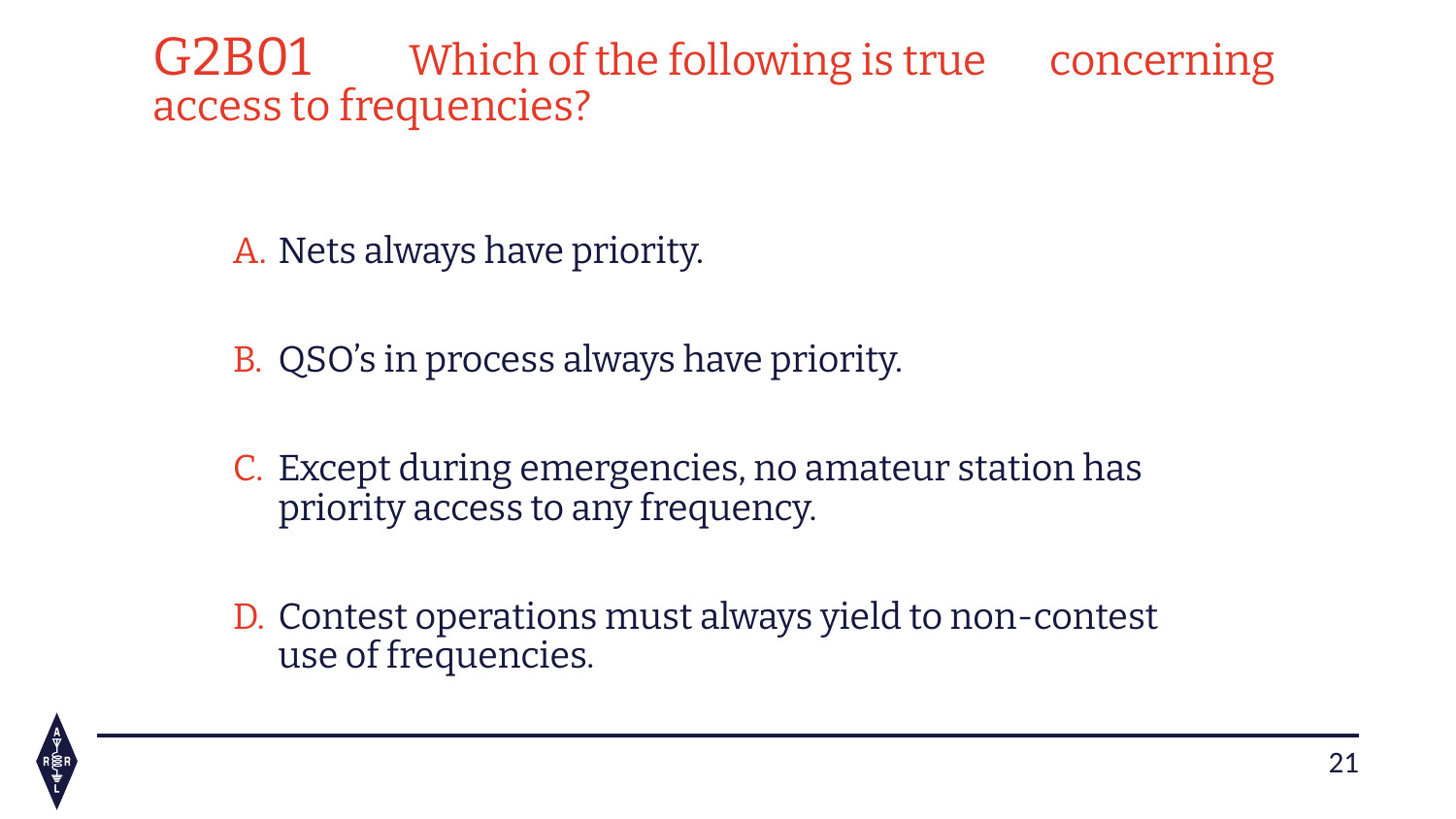

G2B01	Which of the following is true 					concerning access to frequencies?
Nets always have priority.

QSO’s in process always have priority.

Except during emergencies, no amateur station has priority access to any frequency.

Contest operations must always yield to non-contest use of frequencies.
21